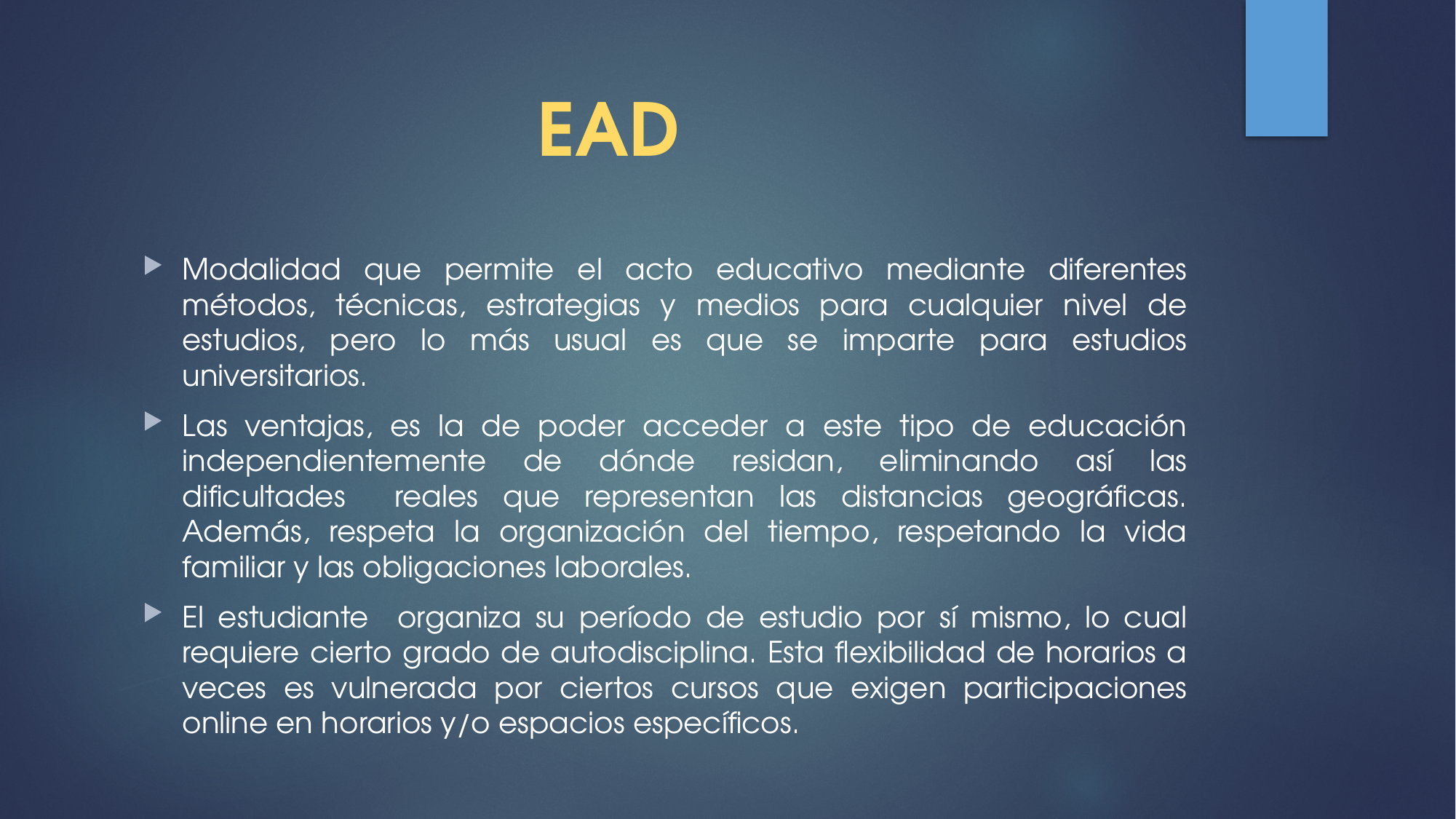

# EAD
Modalidad que permite el acto educativo mediante diferentes métodos, técnicas, estrategias y medios para cualquier nivel de estudios, pero lo más usual es que se imparte para estudios universitarios.
Las ventajas, es la de poder acceder a este tipo de educación independientemente de dónde residan, eliminando así las dificultades  reales que representan las distancias geográficas. Además, respeta la organización del tiempo, respetando la vida familiar y las obligaciones laborales.
El estudiante  organiza su período de estudio por sí mismo, lo cual requiere cierto grado de autodisciplina. Esta flexibilidad de horarios a veces es vulnerada por ciertos cursos que exigen participaciones online en horarios y/o espacios específicos.